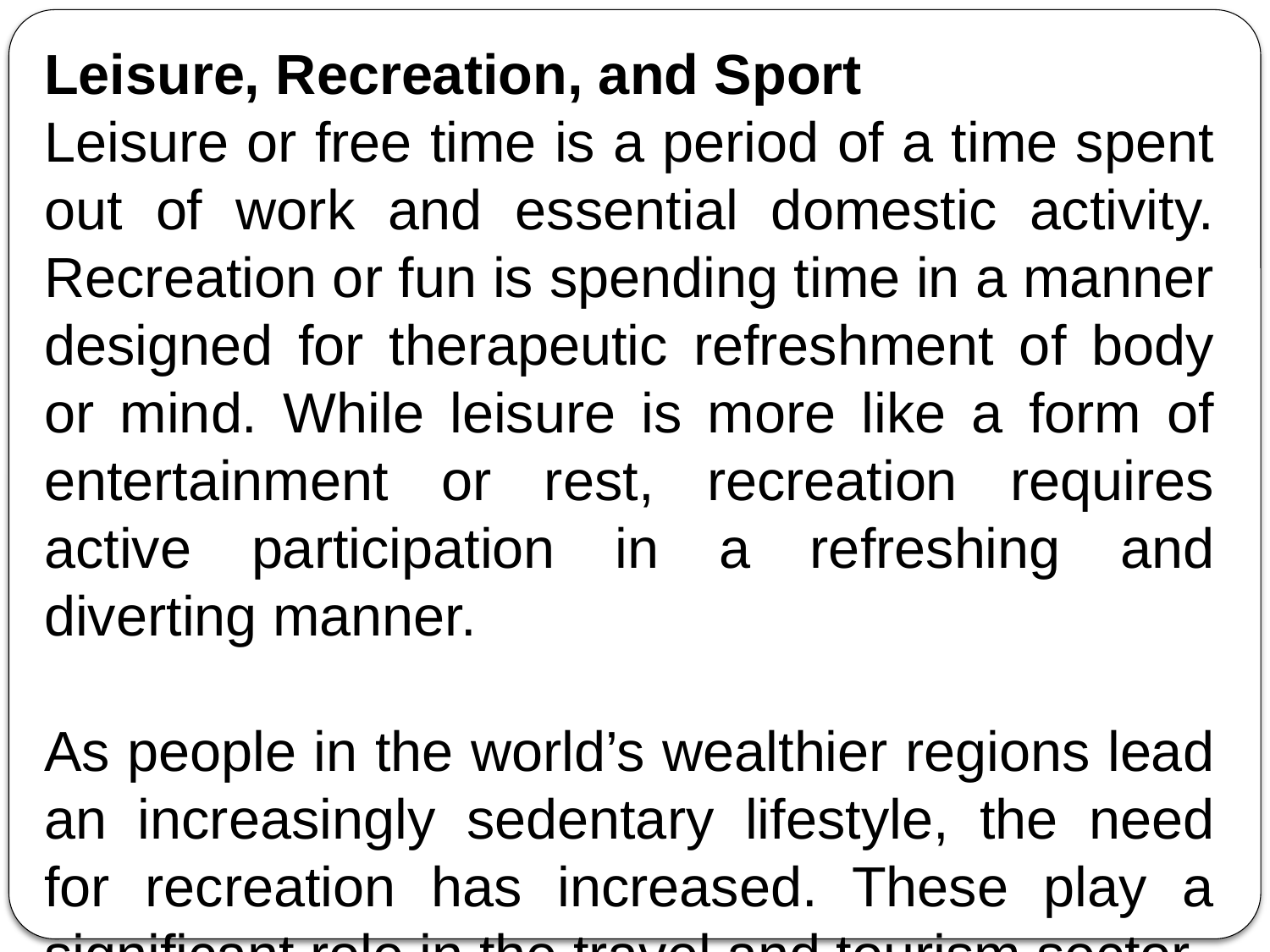

Leisure, Recreation, and Sport
Leisure or free time is a period of a time spent out of work and essential domestic activity. Recreation or fun is spending time in a manner designed for therapeutic refreshment of body or mind. While leisure is more like a form of entertainment or rest, recreation requires active participation in a refreshing and diverting manner.

As people in the world’s wealthier regions lead an increasingly sedentary lifestyle, the need for recreation has increased. These play a significant role in the travel and tourism sector.